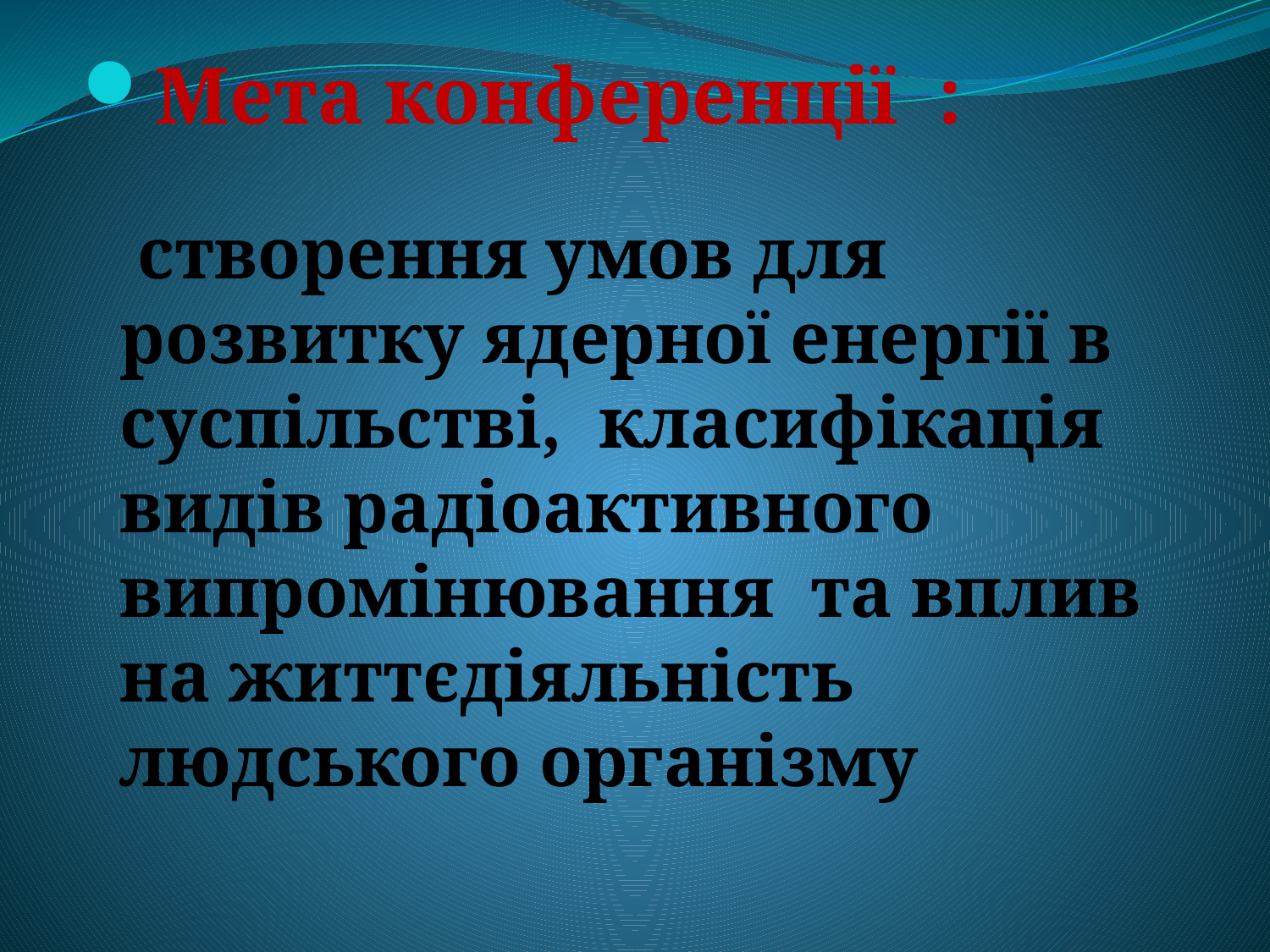

Мета конференції  :
   створення умов для розвитку ядерної енергії в суспільстві,  класифікація видів радіоактивного випромінювання  та вплив на життєдіяльність людського організму